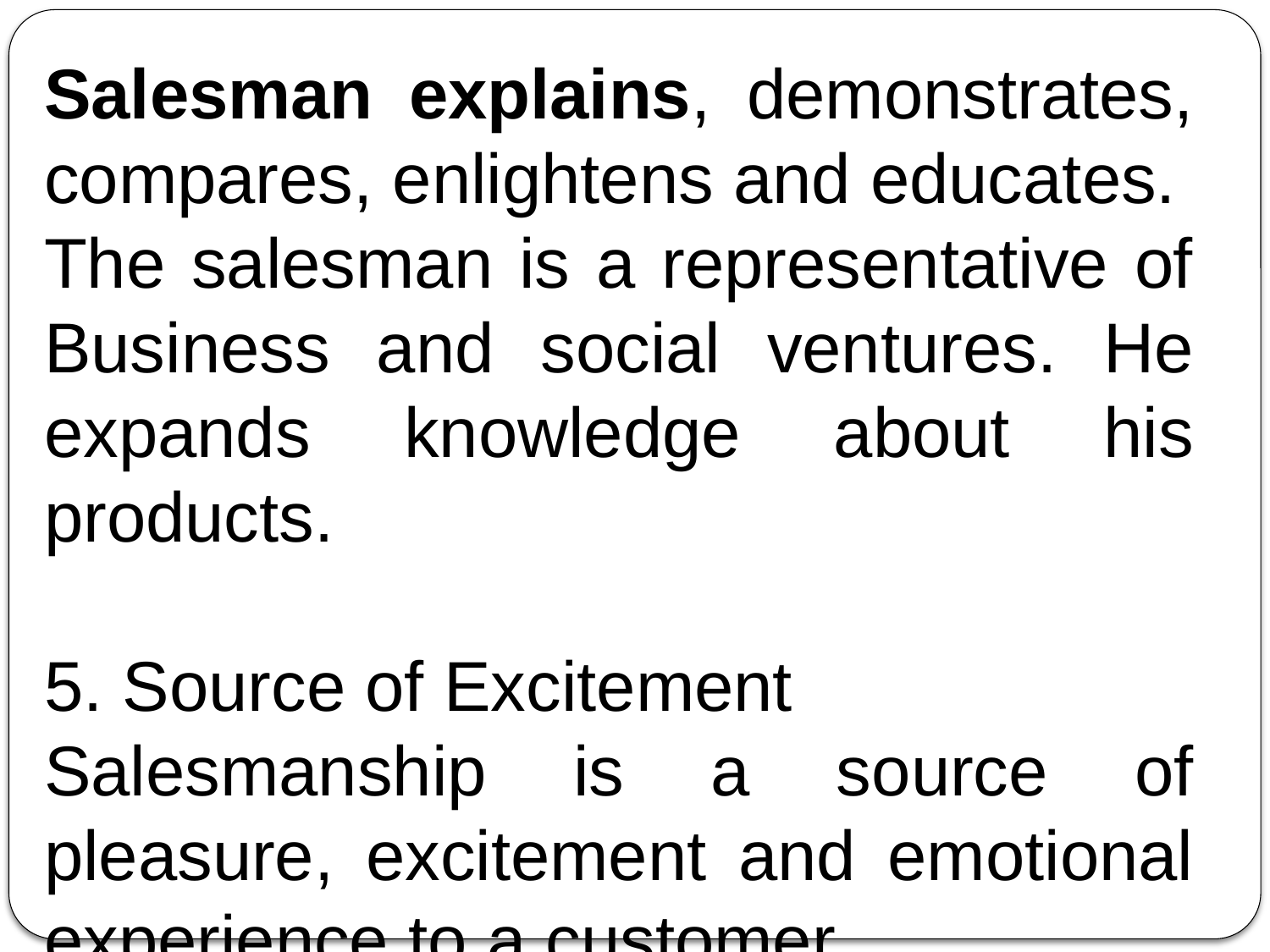

Salesman explains, demonstrates, compares, enlightens and educates.
The salesman is a representative of Business and social ventures. He expands knowledge about his products.

5. Source of Excitement
Salesmanship is a source of pleasure, excitement and emotional experience to a customer.